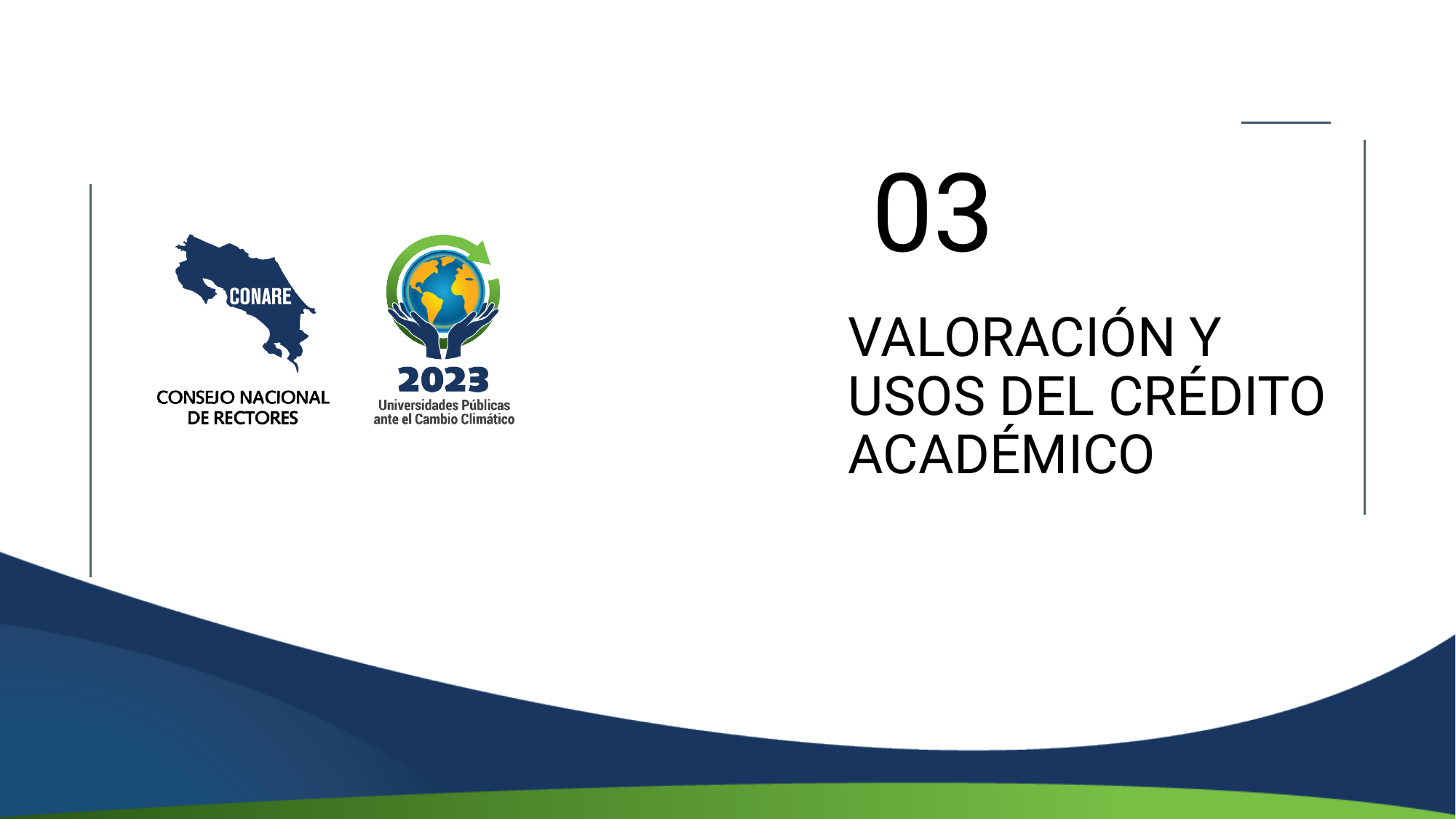

03
# VALORACIÓN Y USOS DEL CRÉDITO ACADÉMICO